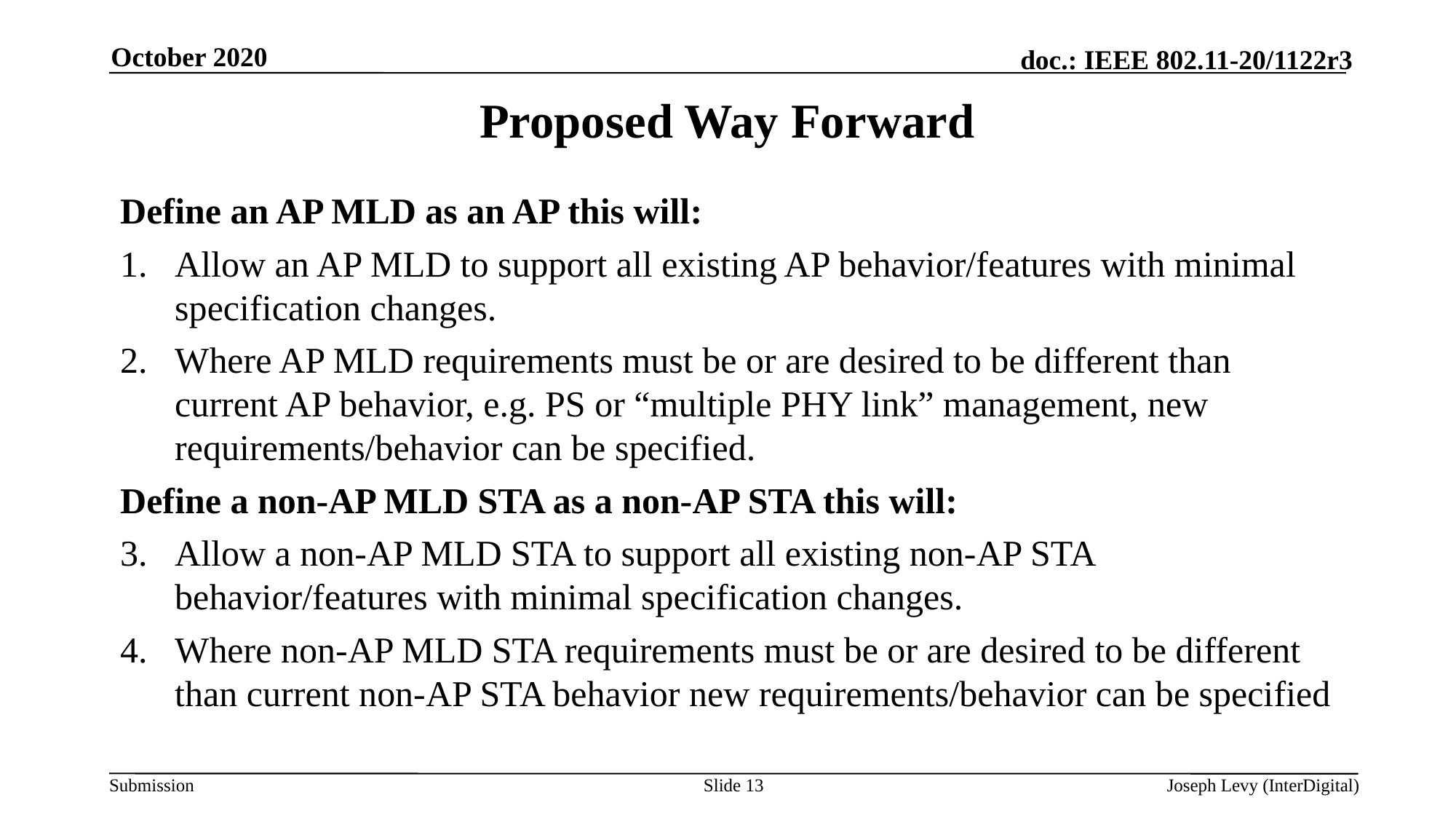

October 2020
# Proposed Way Forward
Define an AP MLD as an AP this will:
Allow an AP MLD to support all existing AP behavior/features with minimal specification changes.
Where AP MLD requirements must be or are desired to be different than current AP behavior, e.g. PS or “multiple PHY link” management, new requirements/behavior can be specified.
Define a non-AP MLD STA as a non-AP STA this will:
Allow a non-AP MLD STA to support all existing non-AP STA behavior/features with minimal specification changes.
Where non-AP MLD STA requirements must be or are desired to be different than current non-AP STA behavior new requirements/behavior can be specified

Slide 13
Joseph Levy (InterDigital)